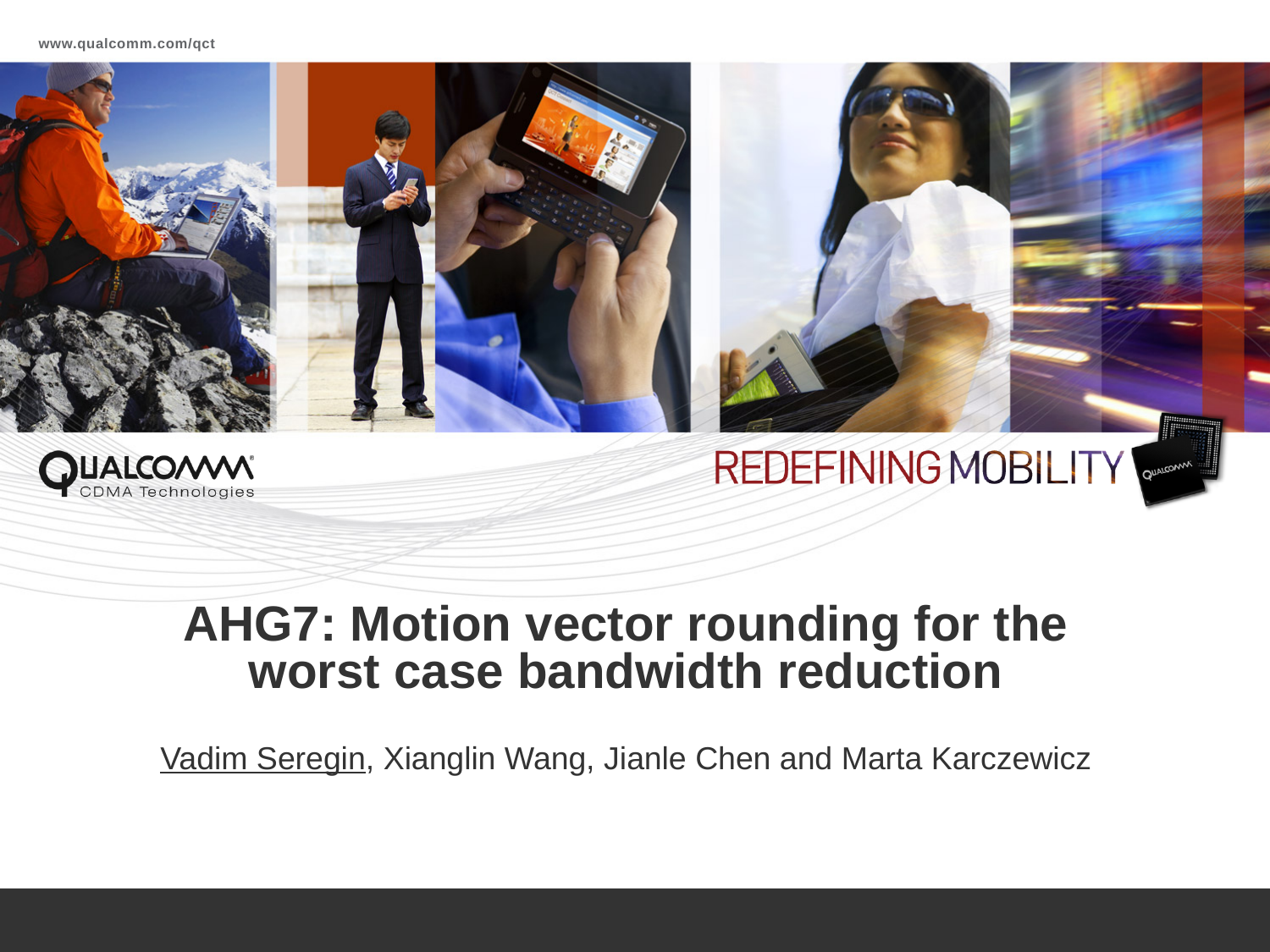

# AHG7: Motion vector rounding for the worst case bandwidth reduction Vadim Seregin, Xianglin Wang, Jianle Chen and Marta Karczewicz